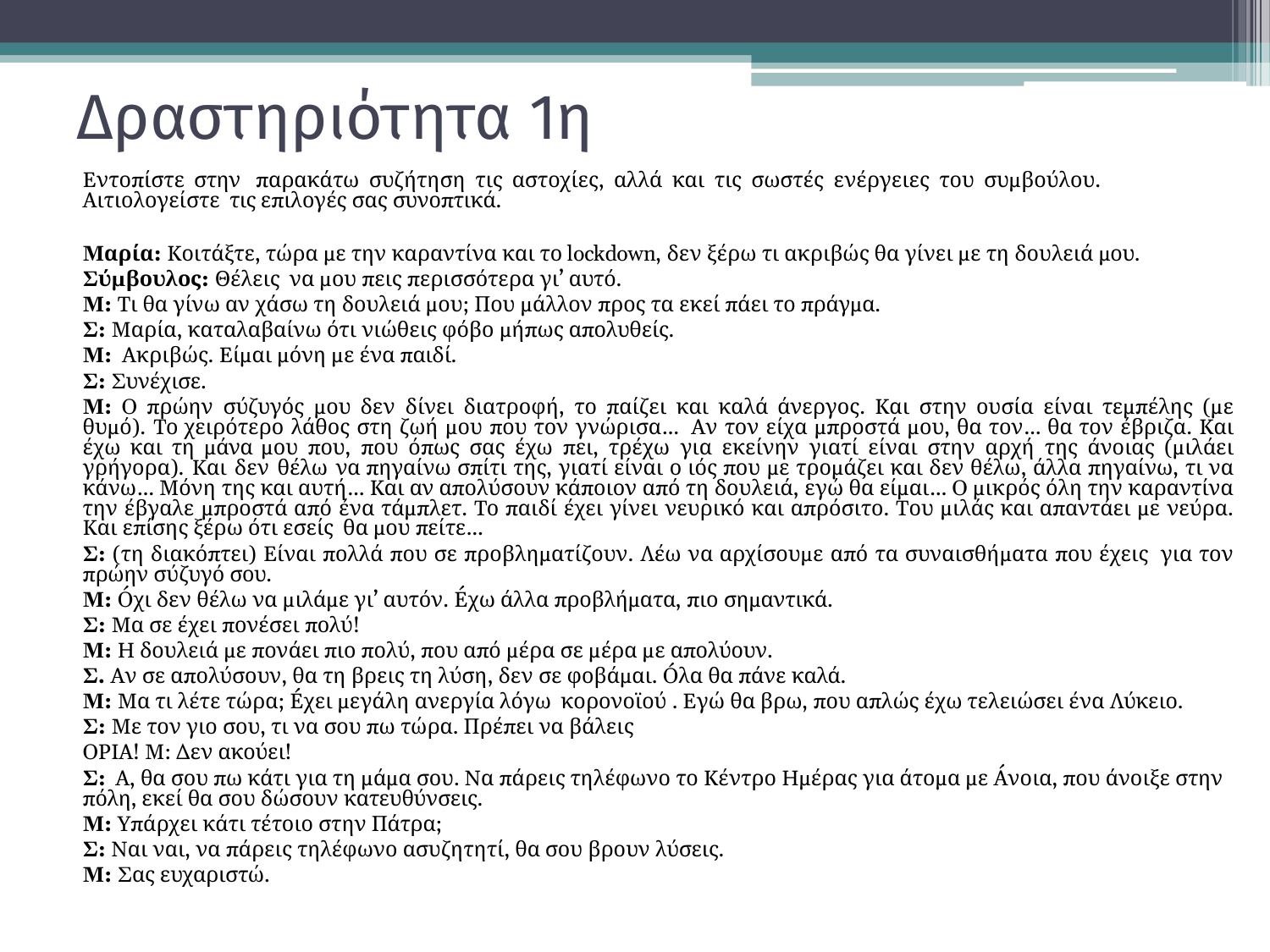

# Δραστηριότητα 1η
Εντοπίστε στην	παρακάτω συζήτηση τις αστοχίες, αλλά και τις σωστές ενέργειες του συμβούλου. Αιτιολογείστε τις επιλογές σας συνοπτικά.

Μαρία: Κοιτάξτε, τώρα με την καραντίνα και το lockdown, δεν ξέρω τι ακριβώς θα γίνει με τη δουλειά μου.
Σύμβουλος: Θέλεις να μου πεις περισσότερα γι’ αυτό.
Μ: Τι θα γίνω αν χάσω τη δουλειά μου; Που μάλλον προς τα εκεί πάει το πράγμα.
Σ: Μαρία, καταλαβαίνω ότι νιώθεις φόβο μήπως απολυθείς.
Μ: Ακριβώς. Είμαι μόνη με ένα παιδί.
Σ: Συνέχισε.
Μ: Ο πρώην σύζυγός μου δεν δίνει διατροφή, το παίζει και καλά άνεργος. Και στην ουσία είναι τεμπέλης (με θυμό). Το χειρότερο λάθος στη ζωή μου που τον γνώρισα… Αν τον είχα μπροστά μου, θα τον… θα τον έβριζα. Και έχω και τη μάνα μου που, που όπως σας έχω πει, τρέχω για εκείνην γιατί είναι στην αρχή της άνοιας (μιλάει γρήγορα). Και δεν θέλω να πηγαίνω σπίτι της, γιατί είναι ο ιός που με τρομάζει και δεν θέλω, άλλα πηγαίνω, τι να κάνω… Μόνη της και αυτή… Και αν απολύσουν κάποιον από τη δουλειά, εγώ θα είμαι… Ο μικρός όλη την καραντίνα την έβγαλε μπροστά από ένα τάμπλετ. Το παιδί έχει γίνει νευρικό και απρόσιτο. Του μιλάς και απαντάει με νεύρα. Και επίσης ξέρω ότι εσείς θα μου πείτε…
Σ: (τη διακόπτει) Είναι πολλά που σε προβληματίζουν. Λέω να αρχίσουμε από τα συναισθήματα που έχεις για τον πρώην σύζυγό σου.
Μ: Όχι δεν θέλω να μιλάμε γι’ αυτόν. Έχω άλλα προβλήματα, πιο σημαντικά.
Σ: Μα σε έχει πονέσει πολύ!
Μ: Η δουλειά με πονάει πιο πολύ, που από μέρα σε μέρα με απολύουν.
Σ. Αν σε απολύσουν, θα τη βρεις τη λύση, δεν σε φοβάμαι. Όλα θα πάνε καλά.
Μ: Μα τι λέτε τώρα; Έχει μεγάλη ανεργία λόγω κορονοϊού . Εγώ θα βρω, που απλώς έχω τελειώσει ένα Λύκειο.
Σ: Με τον γιο σου, τι να σου πω τώρα. Πρέπει να βάλεις ΟΡΙΑ! Μ: Δεν ακούει!
Σ: Α, θα σου πω κάτι για τη μάμα σου. Να πάρεις τηλέφωνο το Κέντρο Ημέρας για άτομα με Άνοια, που άνοιξε στην πόλη, εκεί θα σου δώσουν κατευθύνσεις.
Μ: Υπάρχει κάτι τέτοιο στην Πάτρα;
Σ: Ναι ναι, να πάρεις τηλέφωνο ασυζητητί, θα σου βρουν λύσεις.
Μ: Σας ευχαριστώ.